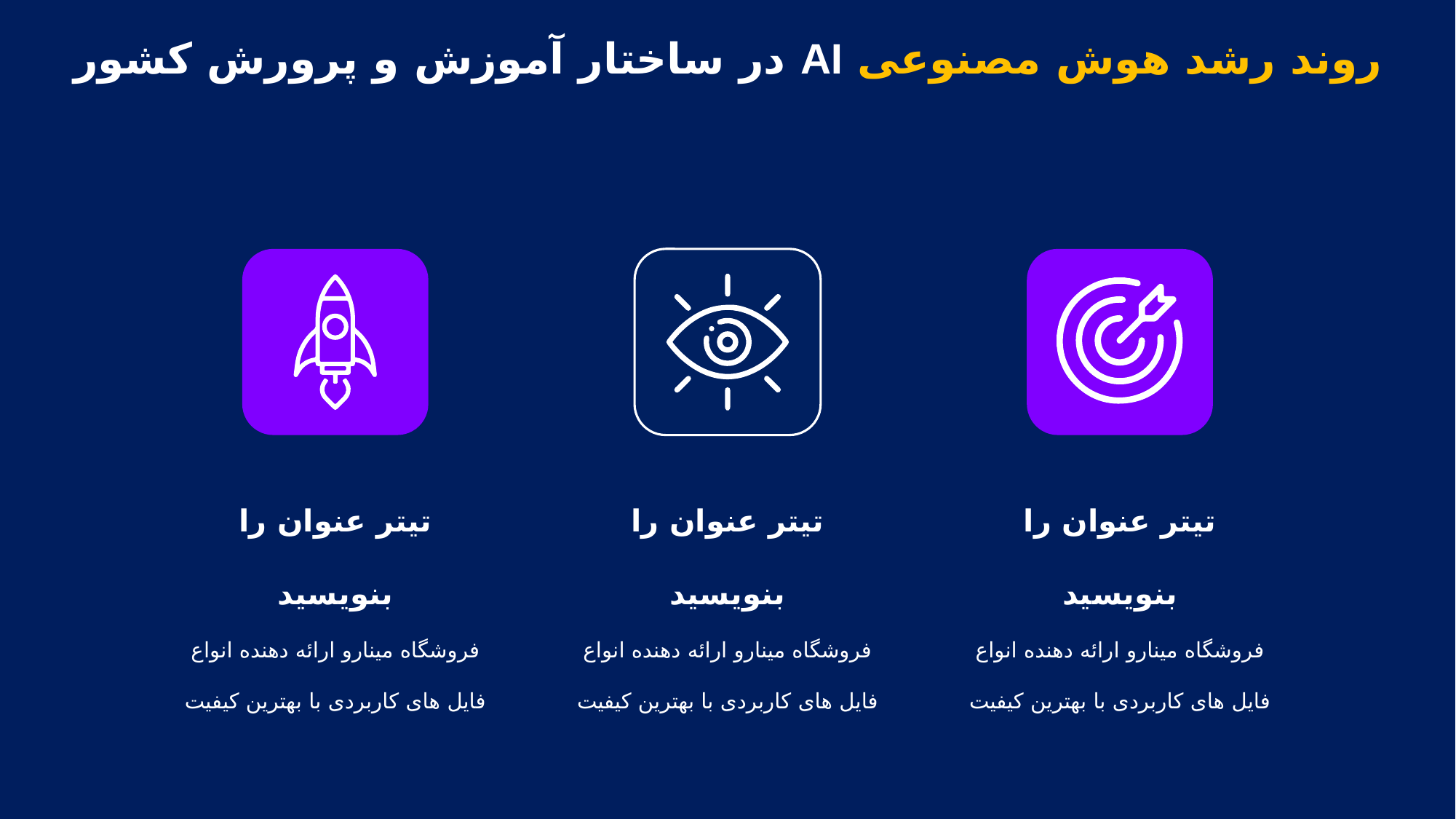

روند رشد هوش مصنوعی AI در ساختار آموزش و پرورش کشور

تیتر عنوان را بنویسید
فروشگاه مینارو ارائه دهنده انواع فایل های کاربردی با بهترین کیفیت
تیتر عنوان را بنویسید
فروشگاه مینارو ارائه دهنده انواع فایل های کاربردی با بهترین کیفیت
تیتر عنوان را بنویسید
فروشگاه مینارو ارائه دهنده انواع فایل های کاربردی با بهترین کیفیت